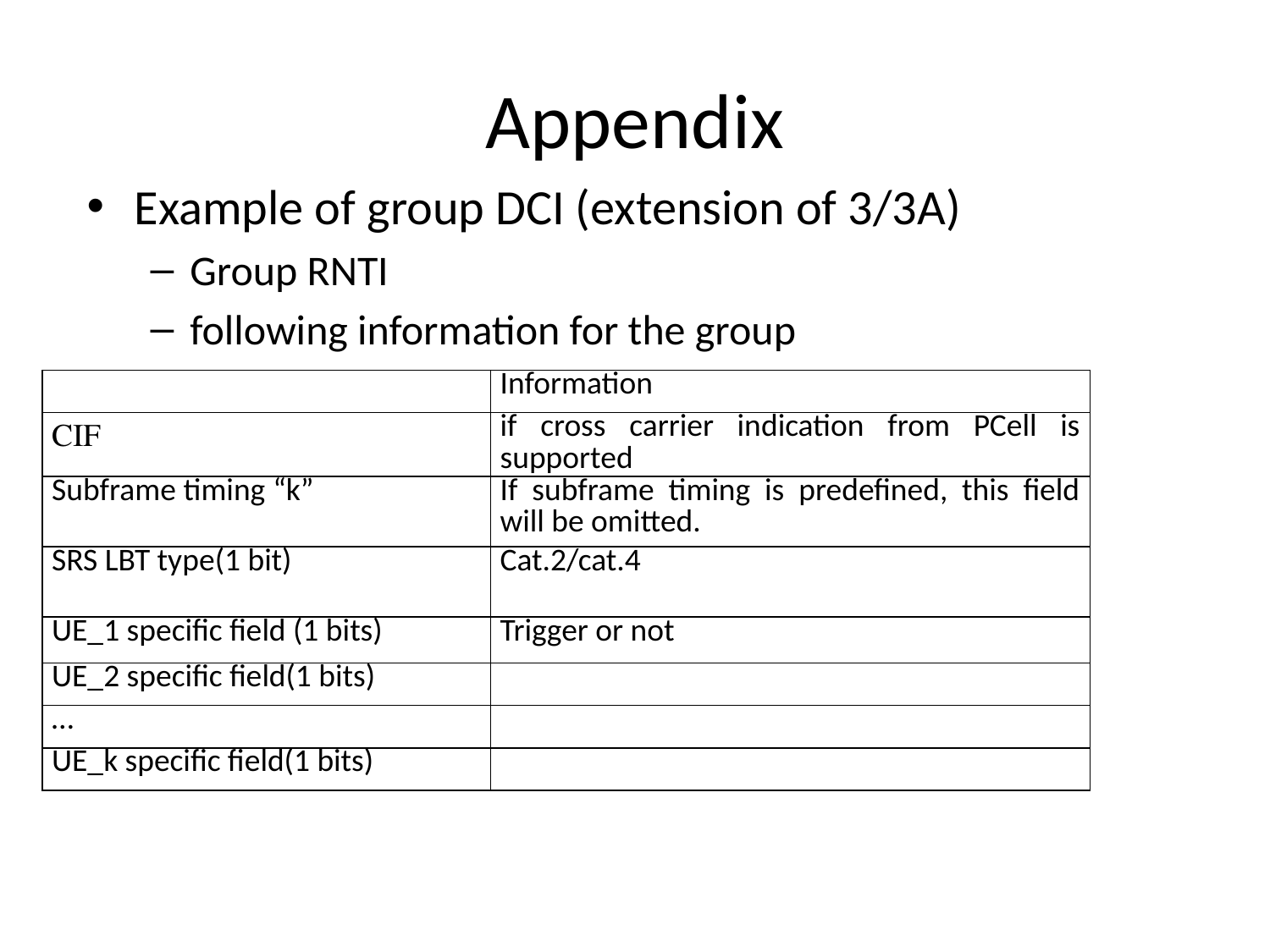

# Appendix
Example of group DCI (extension of 3/3A)
Group RNTI
following information for the group
|  | Information |
| --- | --- |
| CIF | if cross carrier indication from PCell is supported |
| Subframe timing “k” | If subframe timing is predefined, this field will be omitted. |
| SRS LBT type(1 bit) | Cat.2/cat.4 |
| UE\_1 specific field (1 bits) | Trigger or not |
| UE\_2 specific field(1 bits) |  |
| … |  |
| UE\_k specific field(1 bits) |  |